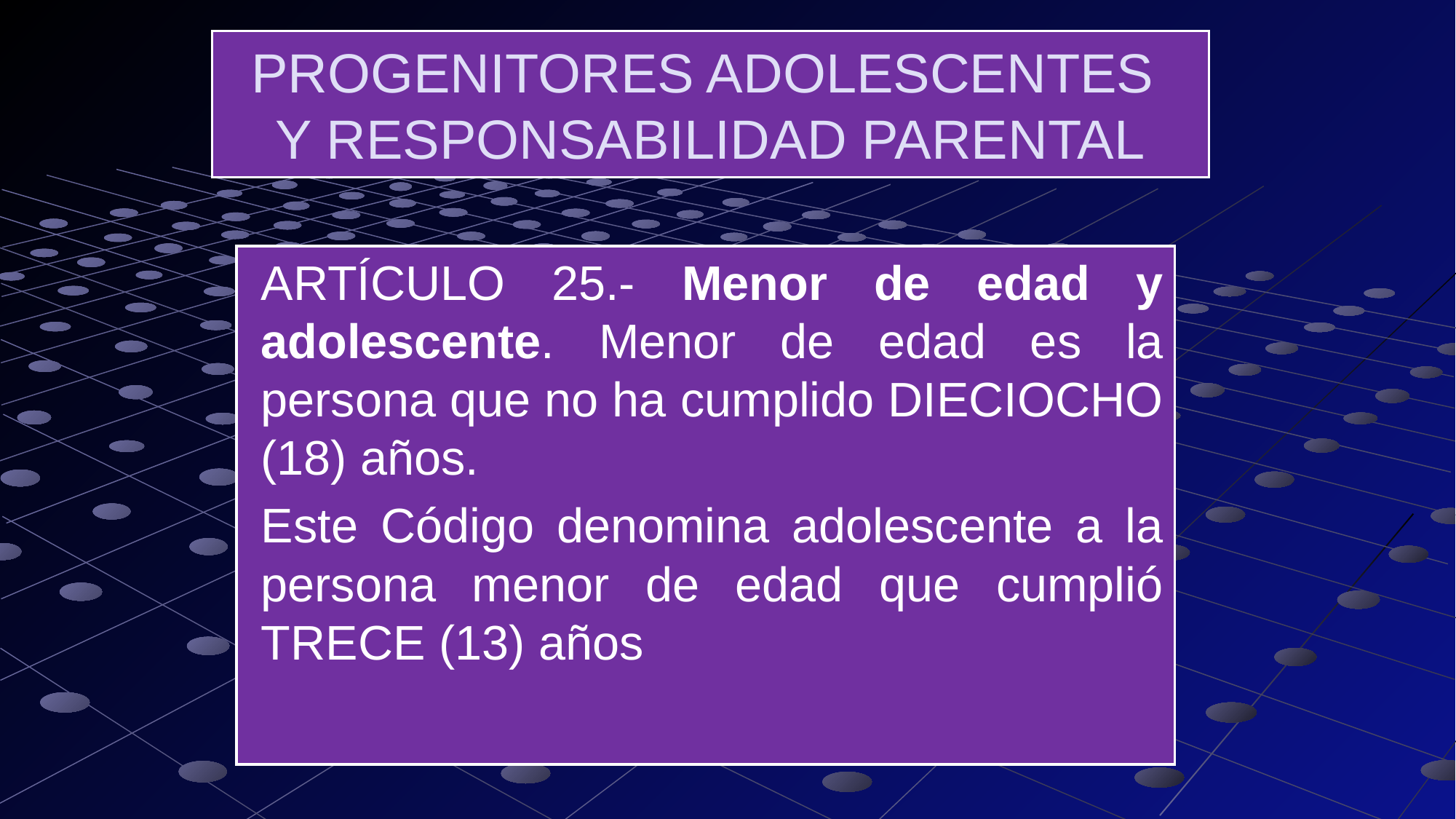

# PROGENITORES ADOLESCENTES Y RESPONSABILIDAD PARENTAL
ARTÍCULO 25.- Menor de edad y adolescente. Menor de edad es la persona que no ha cumplido DIECIOCHO (18) años.
Este Código denomina adolescente a la persona menor de edad que cumplió TRECE (13) años